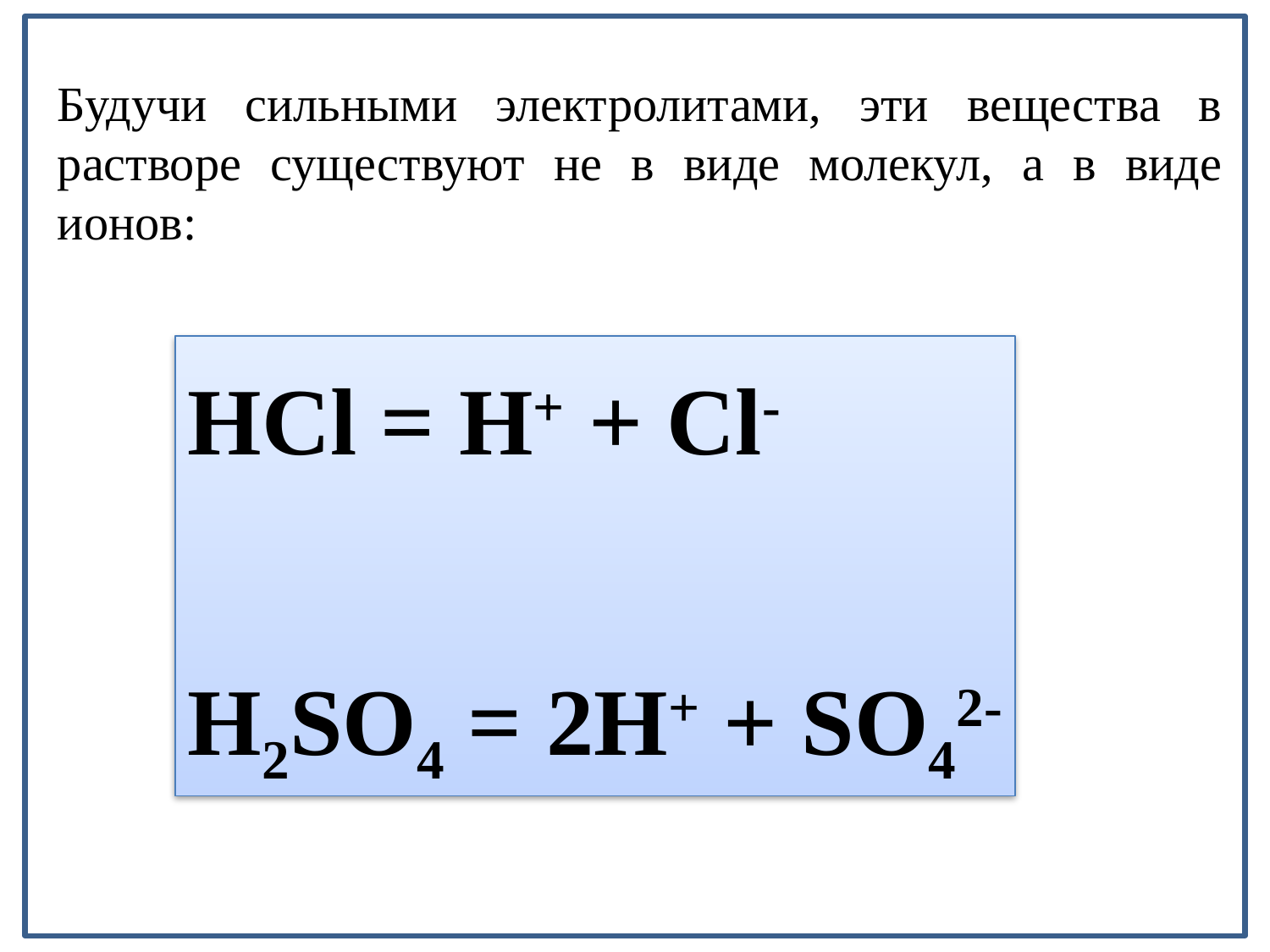

Будучи сильными электролитами, эти вещества в растворе существуют не в виде молекул, а в виде ионов:
HCl = H+ + Cl-

H2SO4 = 2H+ + SO42-